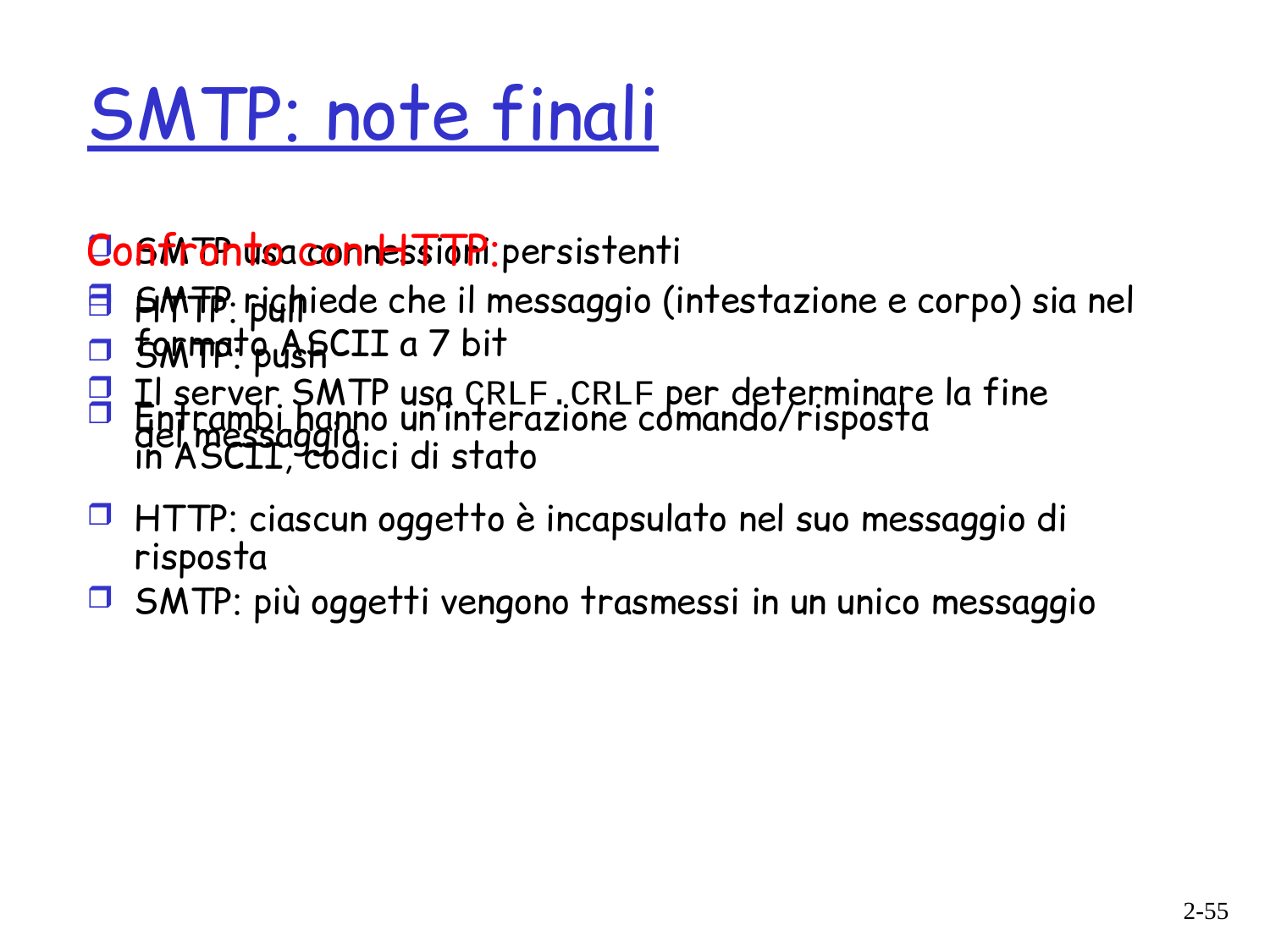

# SMTP: note finali
SMTP usa connessioni persistenti
SMTP richiede che il messaggio (intestazione e corpo) sia nel formato ASCII a 7 bit
Il server SMTP usa CRLF.CRLF per determinare la fine
del messaggio
Confronto con HTTP:
HTTP: pull
SMTP: push
Entrambi hanno un’interazione comando/risposta
in ASCII, codici di stato
HTTP: ciascun oggetto è incapsulato nel suo messaggio di risposta
SMTP: più oggetti vengono trasmessi in un unico messaggio
2-55